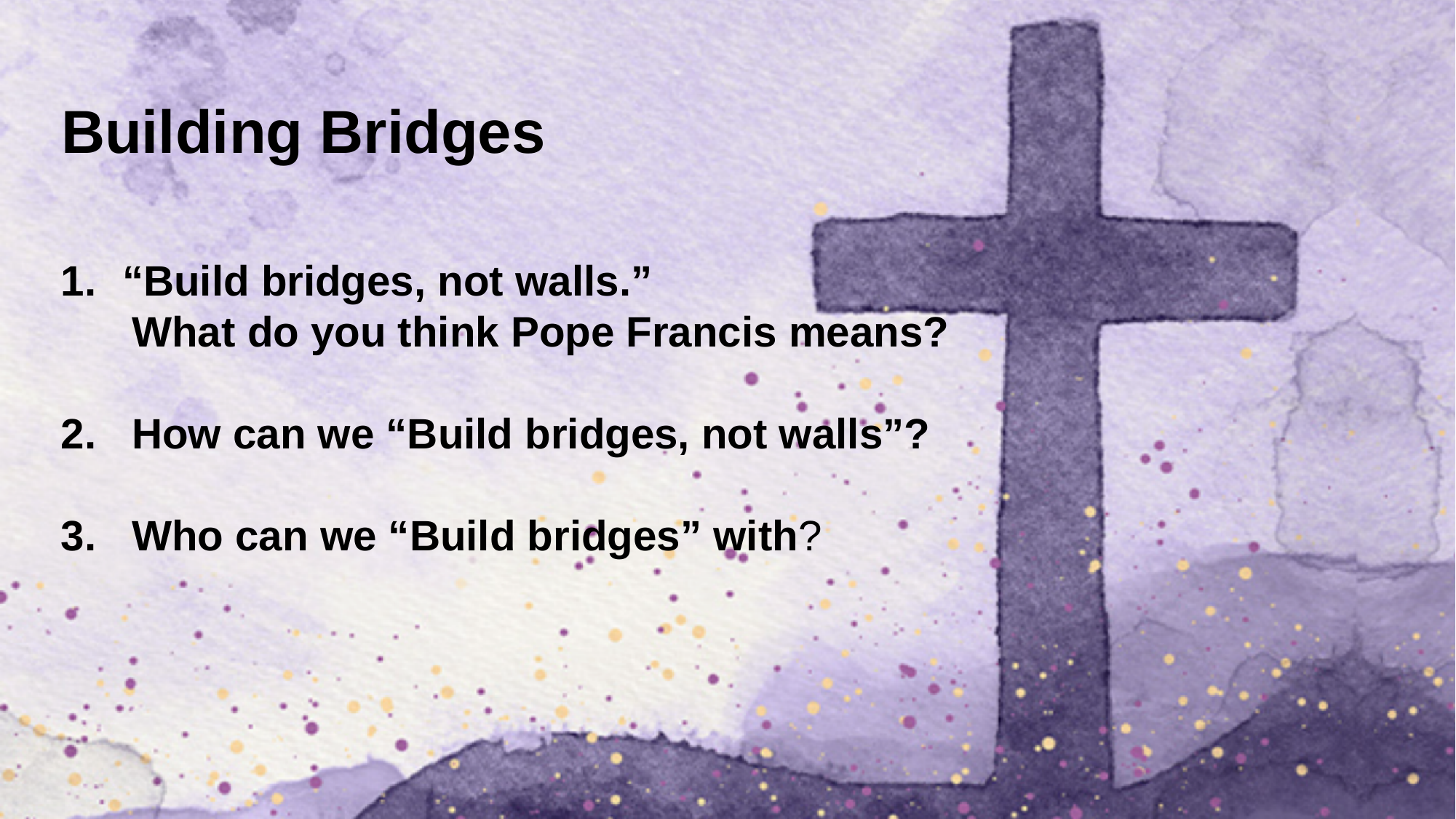

Building Bridges
“Build bridges, not walls.”
      What do you think Pope Francis means?

2.   How can we “Build bridges, not walls”?

3.   Who can we “Build bridges” with?
“Build bridges, not walls.” What do you think Pope Francis means?

How can we “Build bridges, not walls”?

Who can we “Build bridges” with?